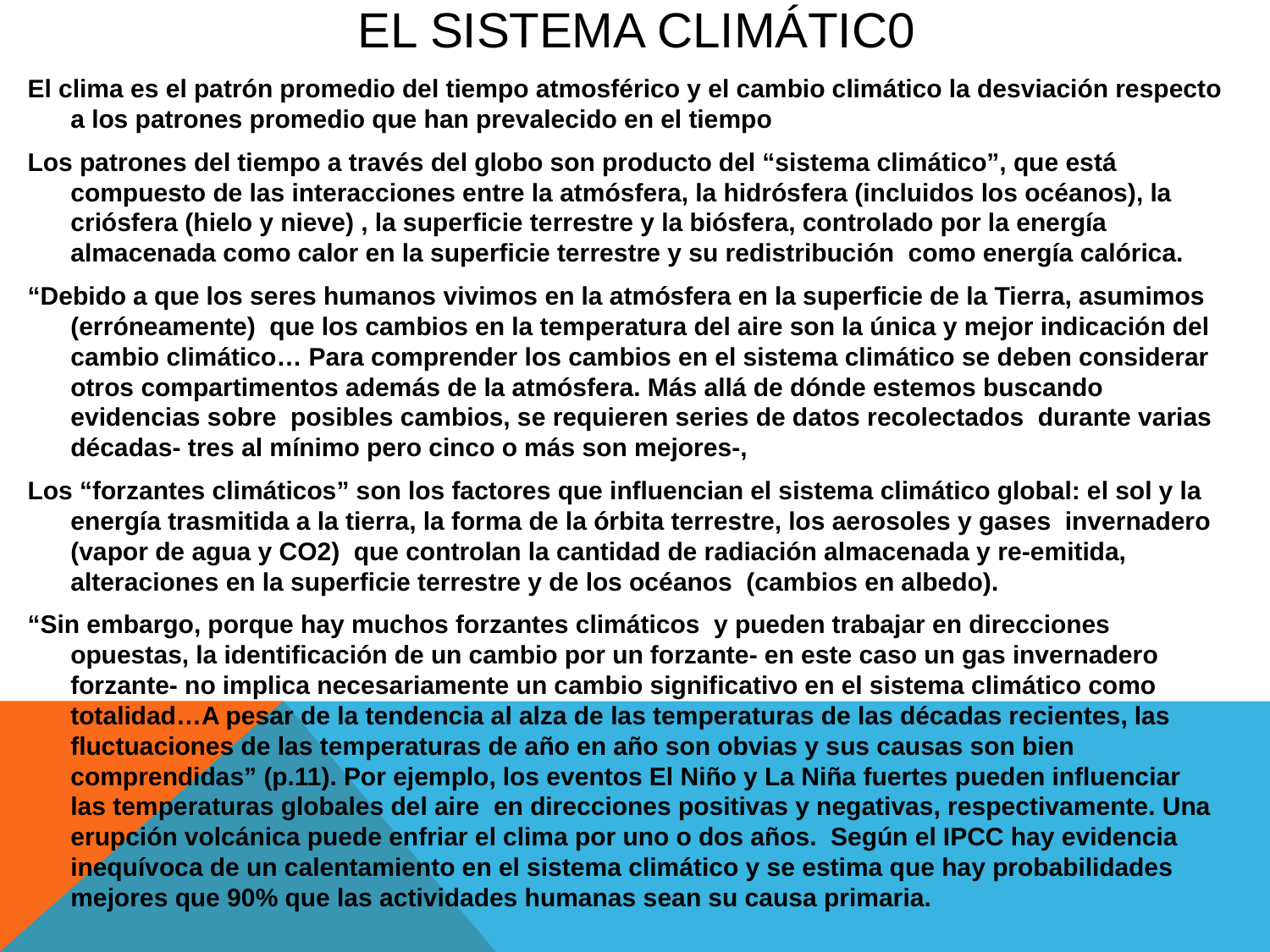

# El SISTEMA CLIMÁTIC0
El clima es el patrón promedio del tiempo atmosférico y el cambio climático la desviación respecto a los patrones promedio que han prevalecido en el tiempo
Los patrones del tiempo a través del globo son producto del “sistema climático”, que está compuesto de las interacciones entre la atmósfera, la hidrósfera (incluidos los océanos), la criósfera (hielo y nieve) , la superficie terrestre y la biósfera, controlado por la energía almacenada como calor en la superficie terrestre y su redistribución  como energía calórica.
“Debido a que los seres humanos vivimos en la atmósfera en la superficie de la Tierra, asumimos (erróneamente)  que los cambios en la temperatura del aire son la única y mejor indicación del cambio climático… Para comprender los cambios en el sistema climático se deben considerar otros compartimentos además de la atmósfera. Más allá de dónde estemos buscando evidencias sobre  posibles cambios, se requieren series de datos recolectados  durante varias décadas- tres al mínimo pero cinco o más son mejores-,
Los “forzantes climáticos” son los factores que influencian el sistema climático global: el sol y la energía trasmitida a la tierra, la forma de la órbita terrestre, los aerosoles y gases  invernadero (vapor de agua y CO2)  que controlan la cantidad de radiación almacenada y re-emitida, alteraciones en la superficie terrestre y de los océanos  (cambios en albedo).
“Sin embargo, porque hay muchos forzantes climáticos  y pueden trabajar en direcciones opuestas, la identificación de un cambio por un forzante- en este caso un gas invernadero forzante- no implica necesariamente un cambio significativo en el sistema climático como totalidad…A pesar de la tendencia al alza de las temperaturas de las décadas recientes, las fluctuaciones de las temperaturas de año en año son obvias y sus causas son bien comprendidas” (p.11). Por ejemplo, los eventos El Niño y La Niña fuertes pueden influenciar las temperaturas globales del aire  en direcciones positivas y negativas, respectivamente. Una erupción volcánica puede enfriar el clima por uno o dos años.  Según el IPCC hay evidencia inequívoca de un calentamiento en el sistema climático y se estima que hay probabilidades mejores que 90% que las actividades humanas sean su causa primaria.